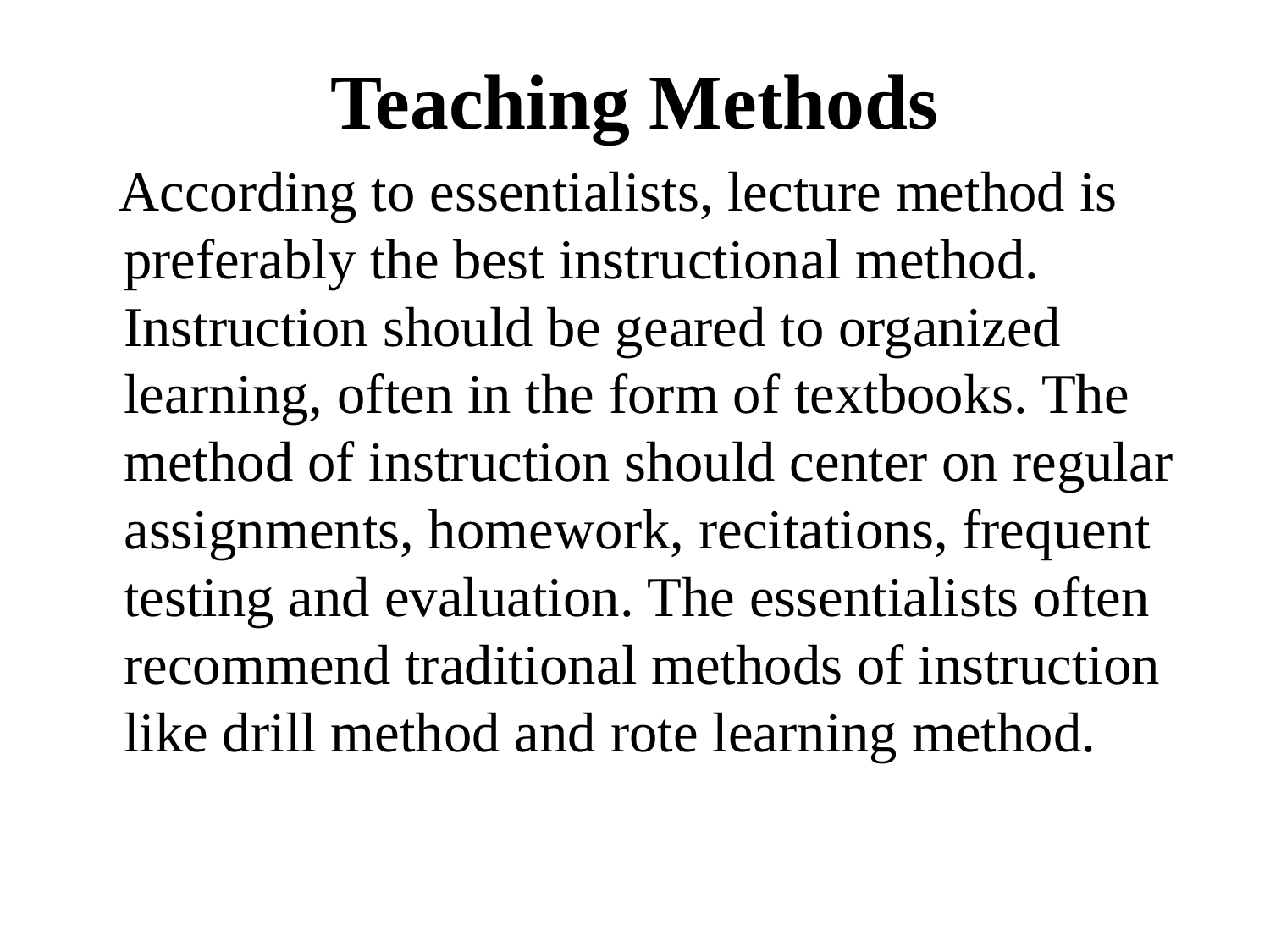

# Teaching Methods
   According to essentialists, lecture method is preferably the best instructional method. Instruction should be geared to organized learning, often in the form of textbooks. The method of instruction should center on regular assignments, homework, recitations, frequent testing and evaluation. The essentialists often recommend traditional methods of instruction like drill method and rote learning method.